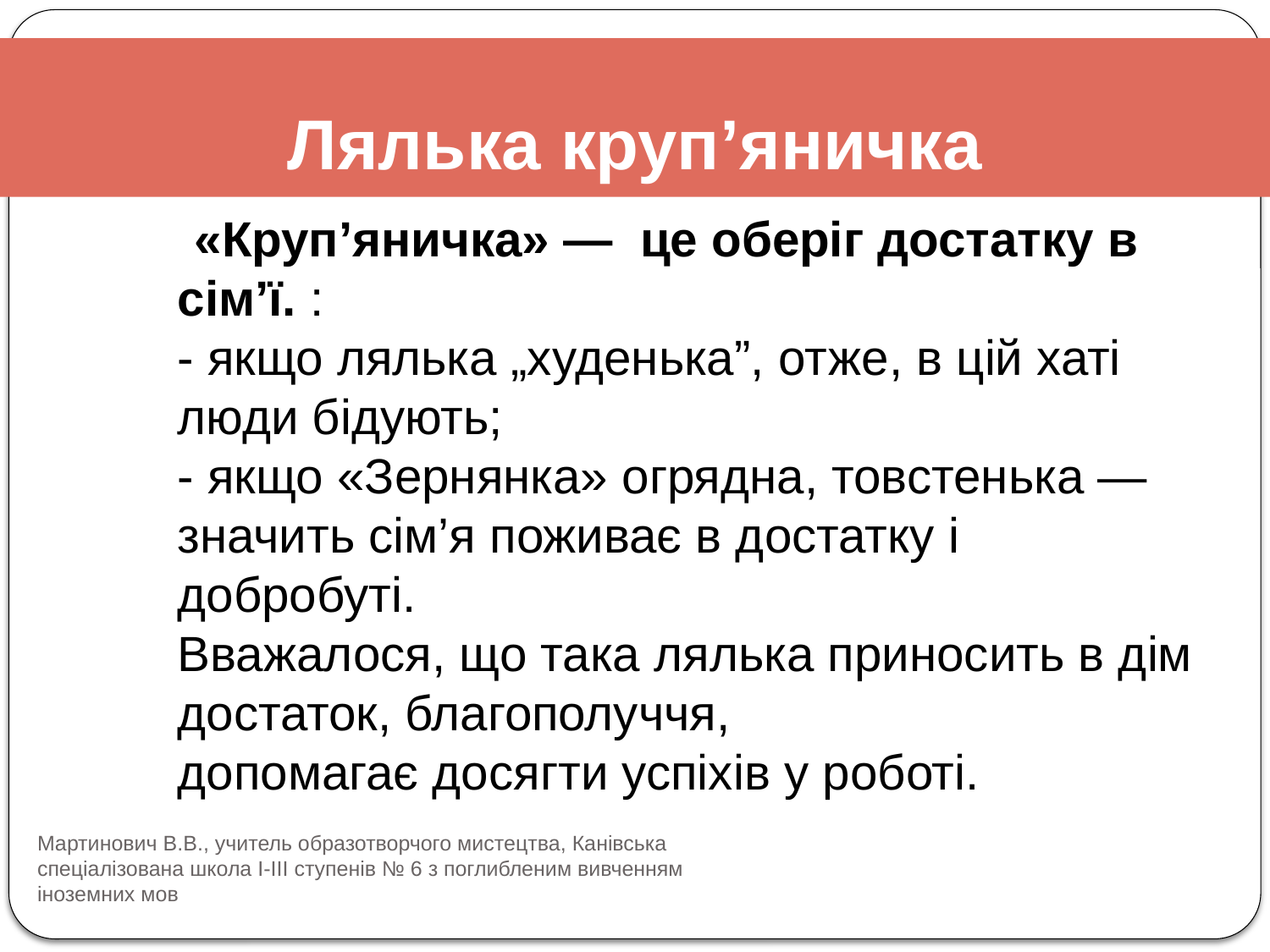

# Лялька круп’яничка
    «Круп’яничка» —  це оберіг достатку в сім’ї. :
- якщо лялька „худенька”, отже, в цій хаті люди бідують;
- якщо «Зернянка» огрядна, товстенька — значить сім’я поживає в достатку і добробуті.
Вважалося, що така лялька приносить в дім достаток, благополуччя,
допомагає досягти успіхів у роботі.
Мартинович В.В., учитель образотворчого мистецтва, Канівська спеціалізована школа І-ІІІ ступенів № 6 з поглибленим вивченням іноземних мов